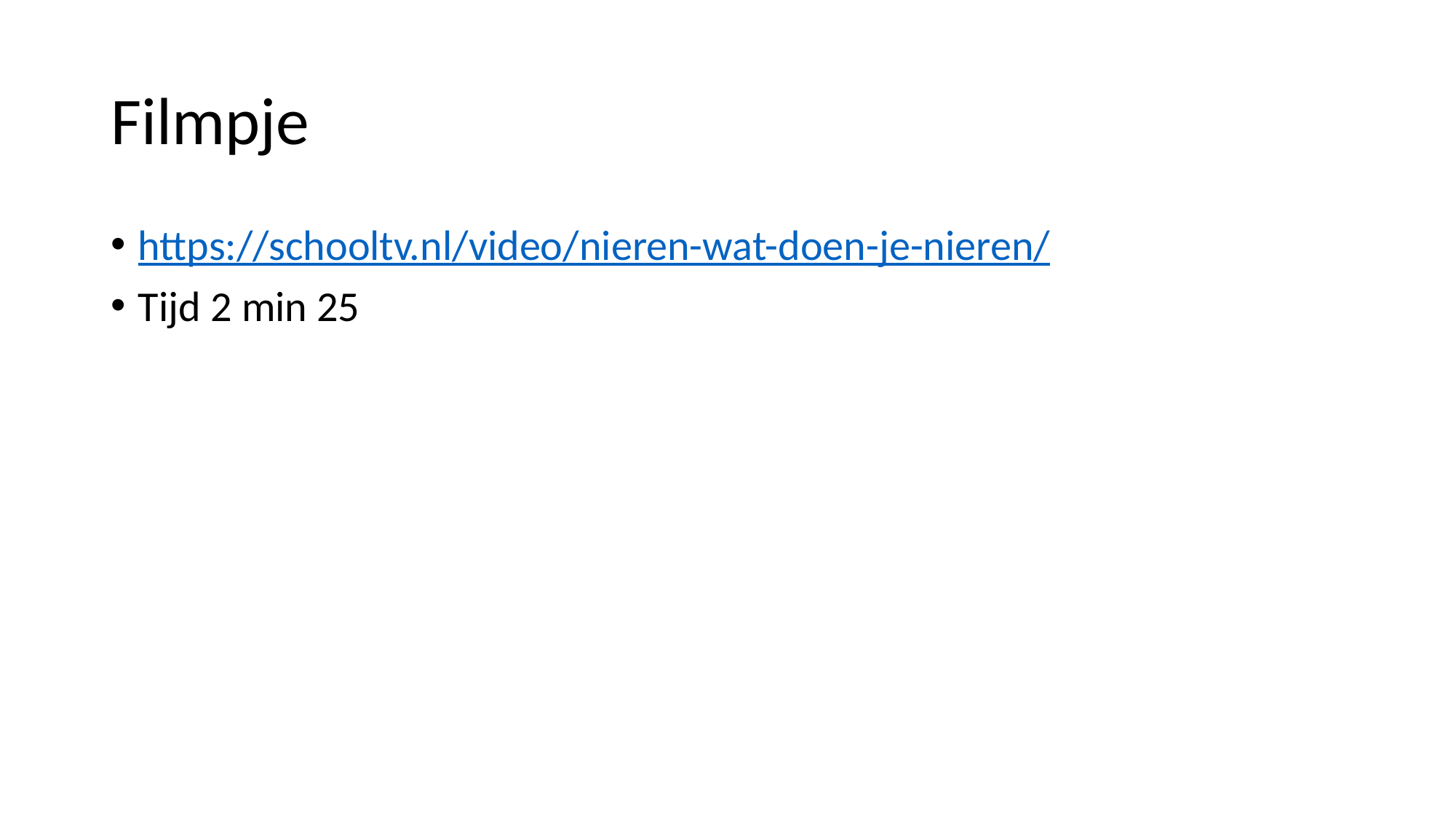

# Filmpje
https://schooltv.nl/video/nieren-wat-doen-je-nieren/
Tijd 2 min 25